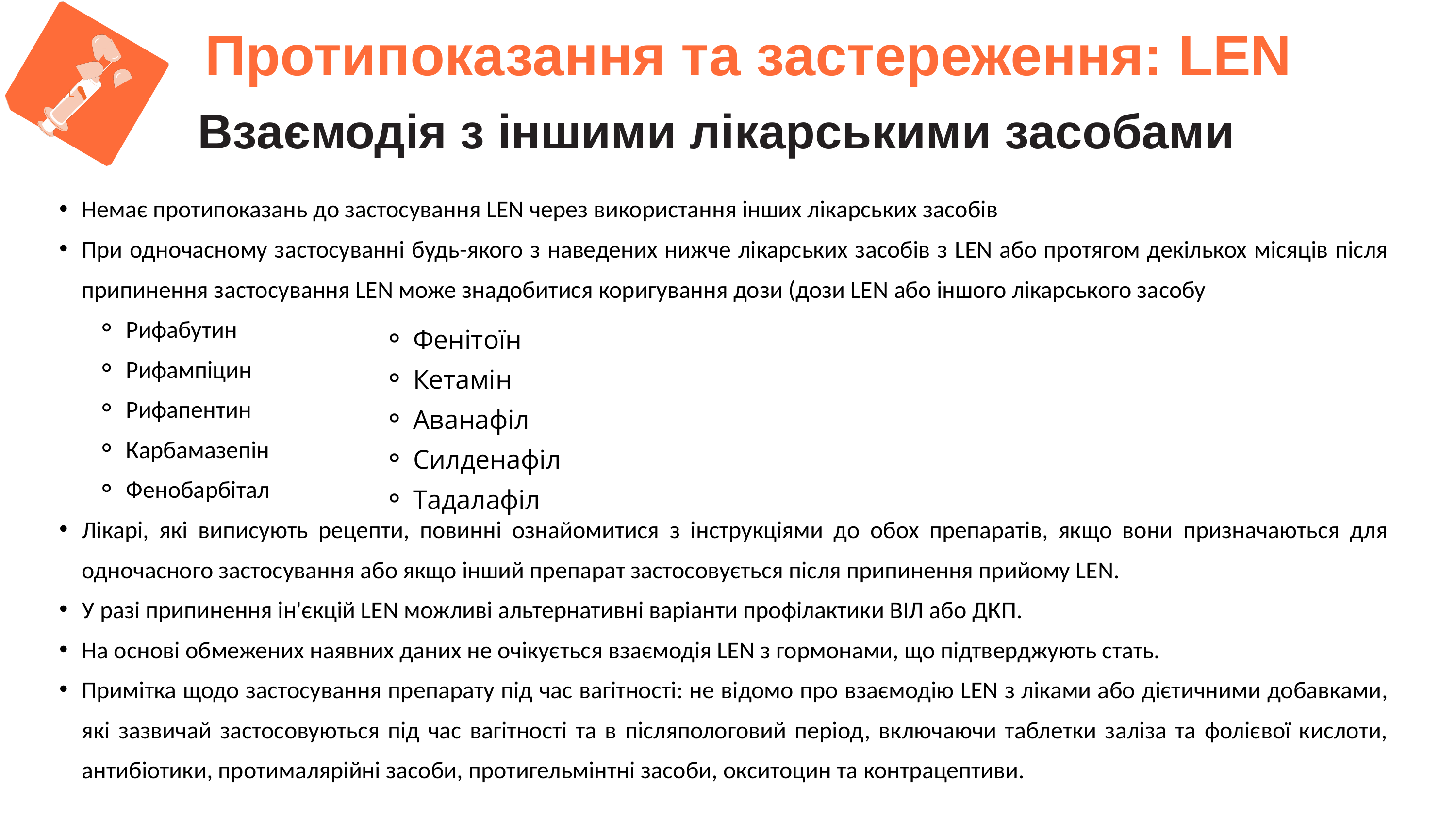

L
Протипоказання та застереження: LEN
Взаємодія з іншими лікарськими засобами
Немає протипоказань до застосування LEN через використання інших лікарських засобів
При одночасному застосуванні будь-якого з наведених нижче лікарських засобів з LEN або протягом декількох місяців після припинення застосування LEN може знадобитися коригування дози (дози LEN або іншого лікарського засобу
Рифабутин
Рифампіцин
Рифапентин
Карбамазепін
Фенобарбітал
Лікарі, які виписують рецепти, повинні ознайомитися з інструкціями до обох препаратів, якщо вони призначаються для одночасного застосування або якщо інший препарат застосовується після припинення прийому LEN.
У разі припинення ін'єкцій LEN можливі альтернативні варіанти профілактики ВІЛ або ДКП.
На основі обмежених наявних даних не очікується взаємодія LEN з гормонами, що підтверджують стать.
Примітка щодо застосування препарату під час вагітності: не відомо про взаємодію LEN з ліками або дієтичними добавками, які зазвичай застосовуються під час вагітності та в післяпологовий період, включаючи таблетки заліза та фолієвої кислоти, антибіотики, протималярійні засоби, протигельмінтні засоби, окситоцин та контрацептиви.
Фенітоїн
Кетамін
Аванафіл
Силденафіл
Тадалафіл